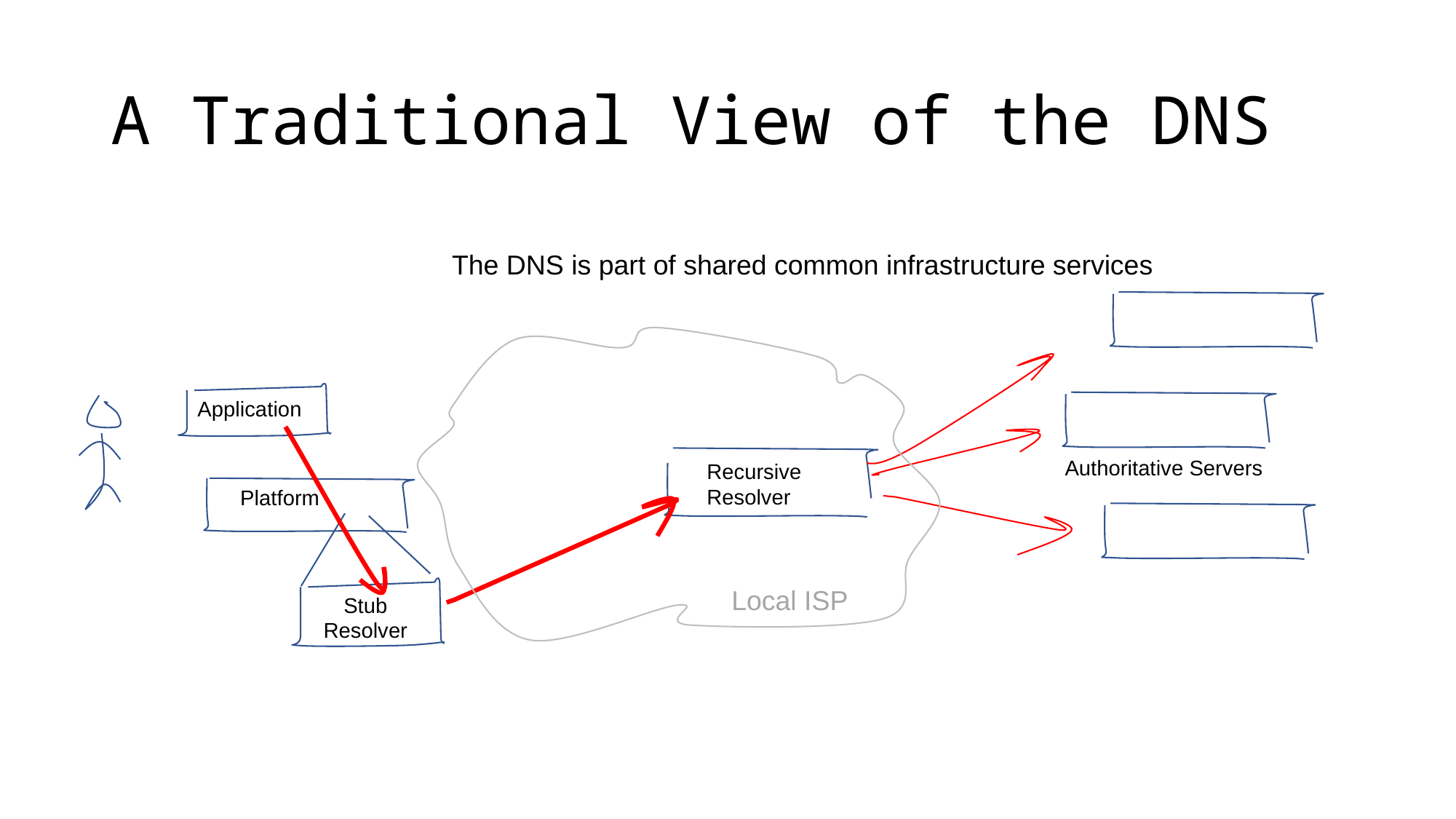

# A Traditional View of the DNS
The DNS is part of shared common infrastructure services

Application

Authoritative Servers
Recursive
Resolver

Platform

Local ISP

Stub Resolver